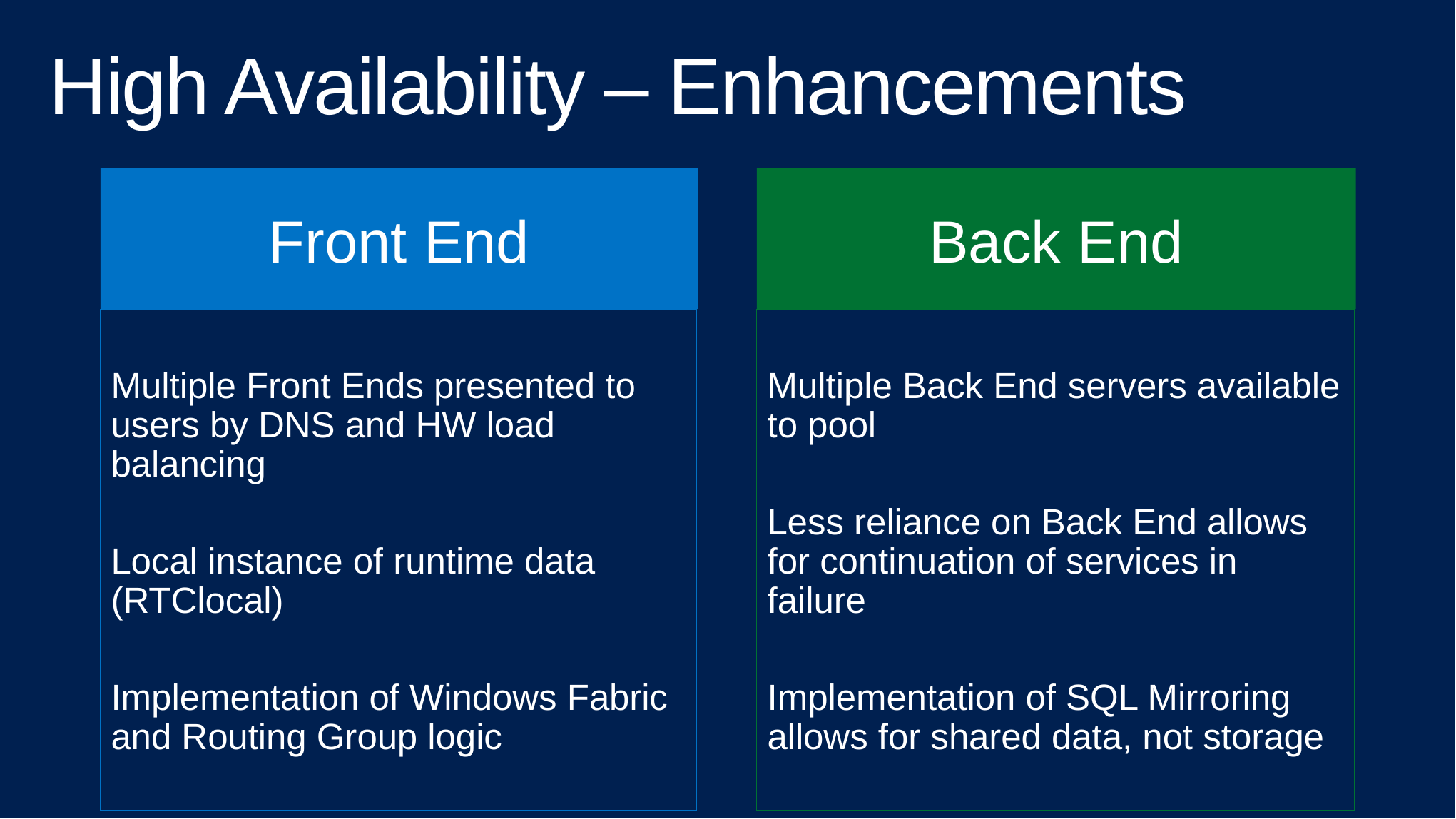

# High Availability – Enhancements
Front End
Back End

Multiple Front Ends presented to users by DNS and HW load balancing

Local instance of runtime data (RTClocal)

Implementation of Windows Fabric and Routing Group logic

Multiple Back End servers available to pool

Less reliance on Back End allows for continuation of services in failure

Implementation of SQL Mirroring allows for shared data, not storage